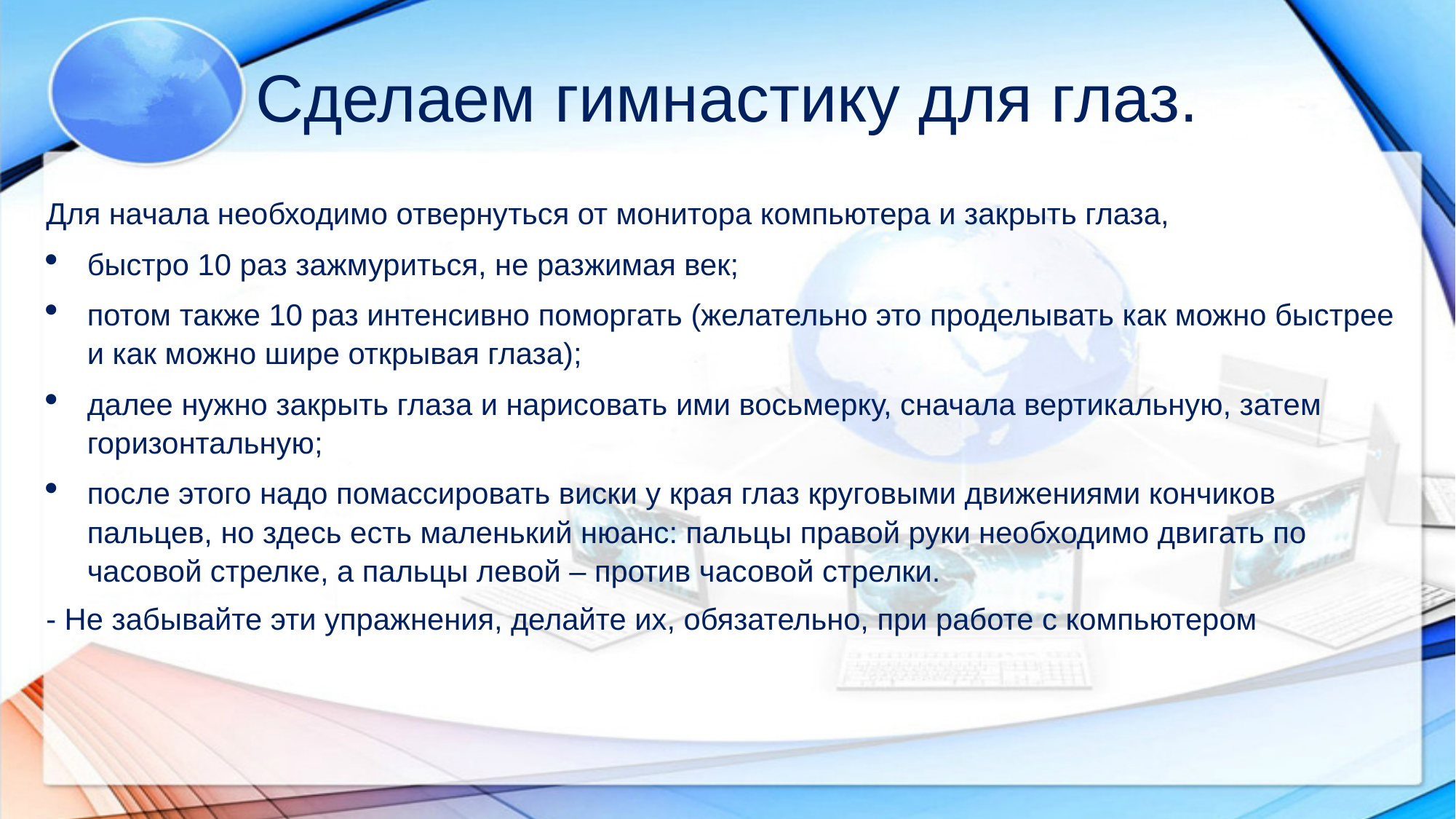

# Сделаем гимнастику для глаз.
Для начала необходимо отвернуться от монитора компьютера и закрыть глаза,
быстро 10 раз зажмуриться, не разжимая век;
потом также 10 раз интенсивно поморгать (желательно это проделывать как можно быстрее и как можно шире открывая глаза);
далее нужно закрыть глаза и нарисовать ими восьмерку, сначала вертикальную, затем горизонтальную;
после этого надо помассировать виски у края глаз круговыми движениями кончиков пальцев, но здесь есть маленький нюанс: пальцы правой руки необходимо двигать по часовой стрелке, а пальцы левой – против часовой стрелки.
- Не забывайте эти упражнения, делайте их, обязательно, при работе с компьютером